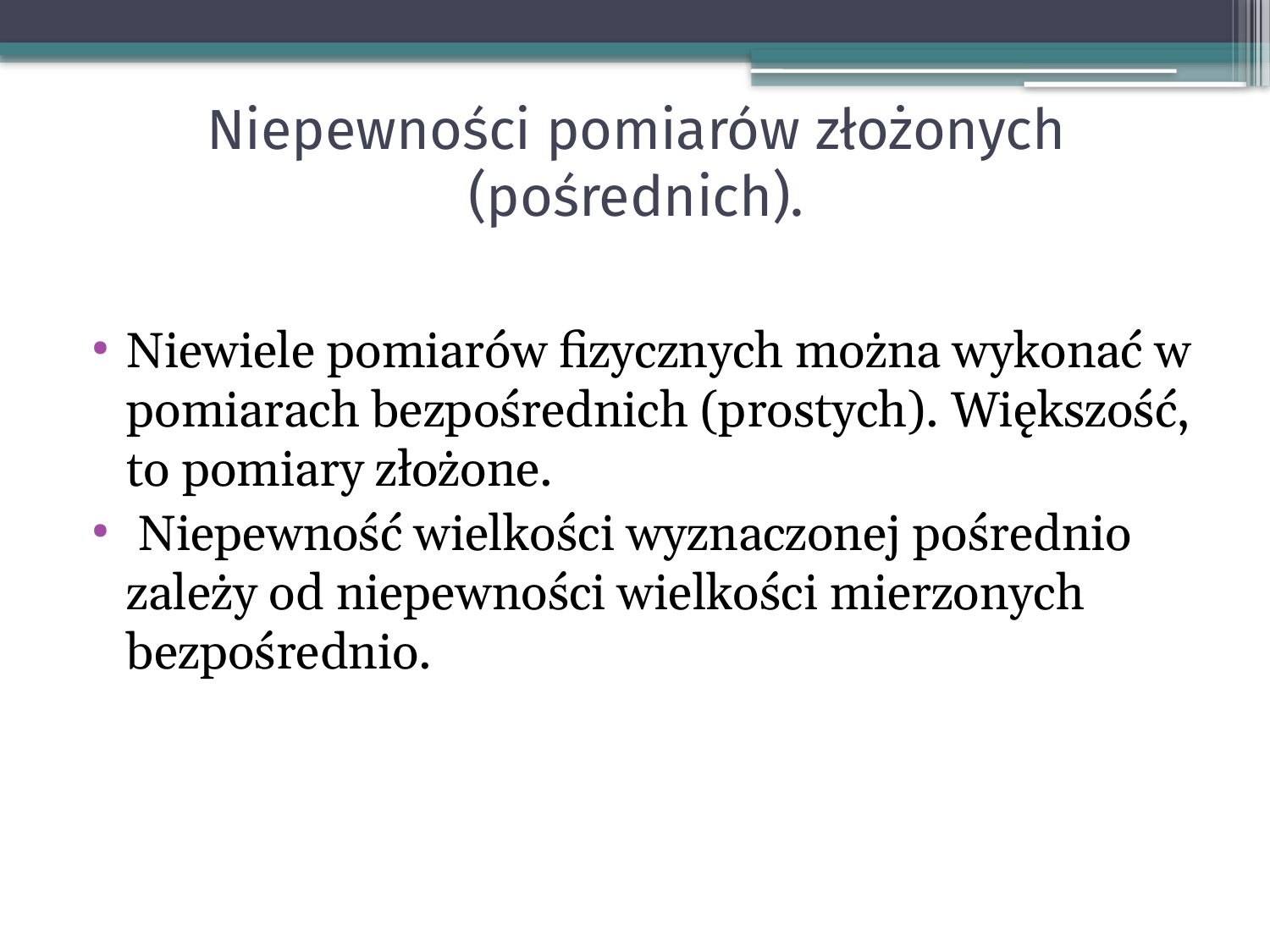

# Niepewności pomiarów złożonych (pośrednich).
Niewiele pomiarów fizycznych można wykonać w pomiarach bezpośrednich (prostych). Większość, to pomiary złożone.
 Niepewność wielkości wyznaczonej pośrednio zależy od niepewności wielkości mierzonych bezpośrednio.